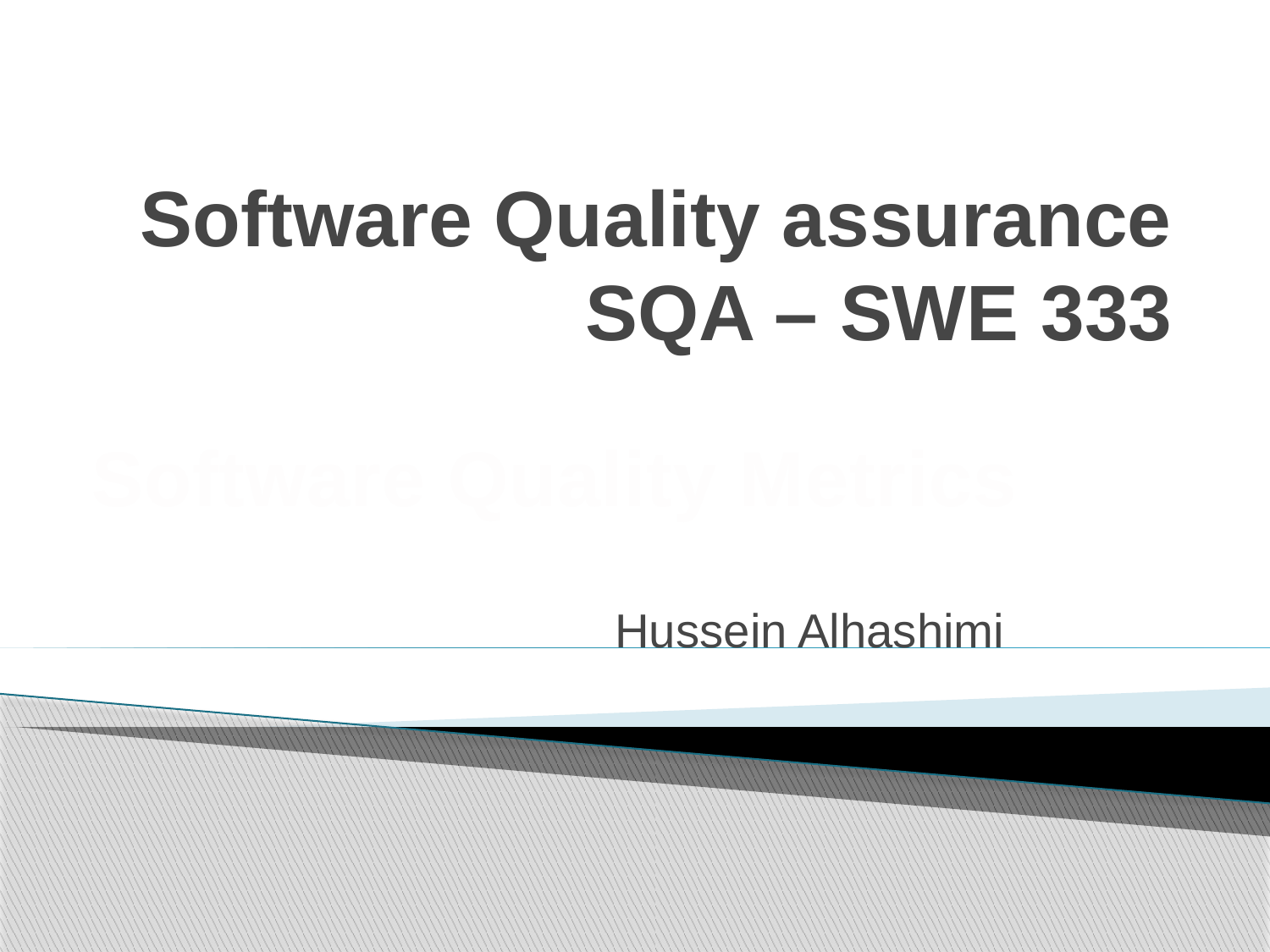

# Software Quality assurance SQA – SWE 333
Software Quality Metrics

Hussein Alhashimi